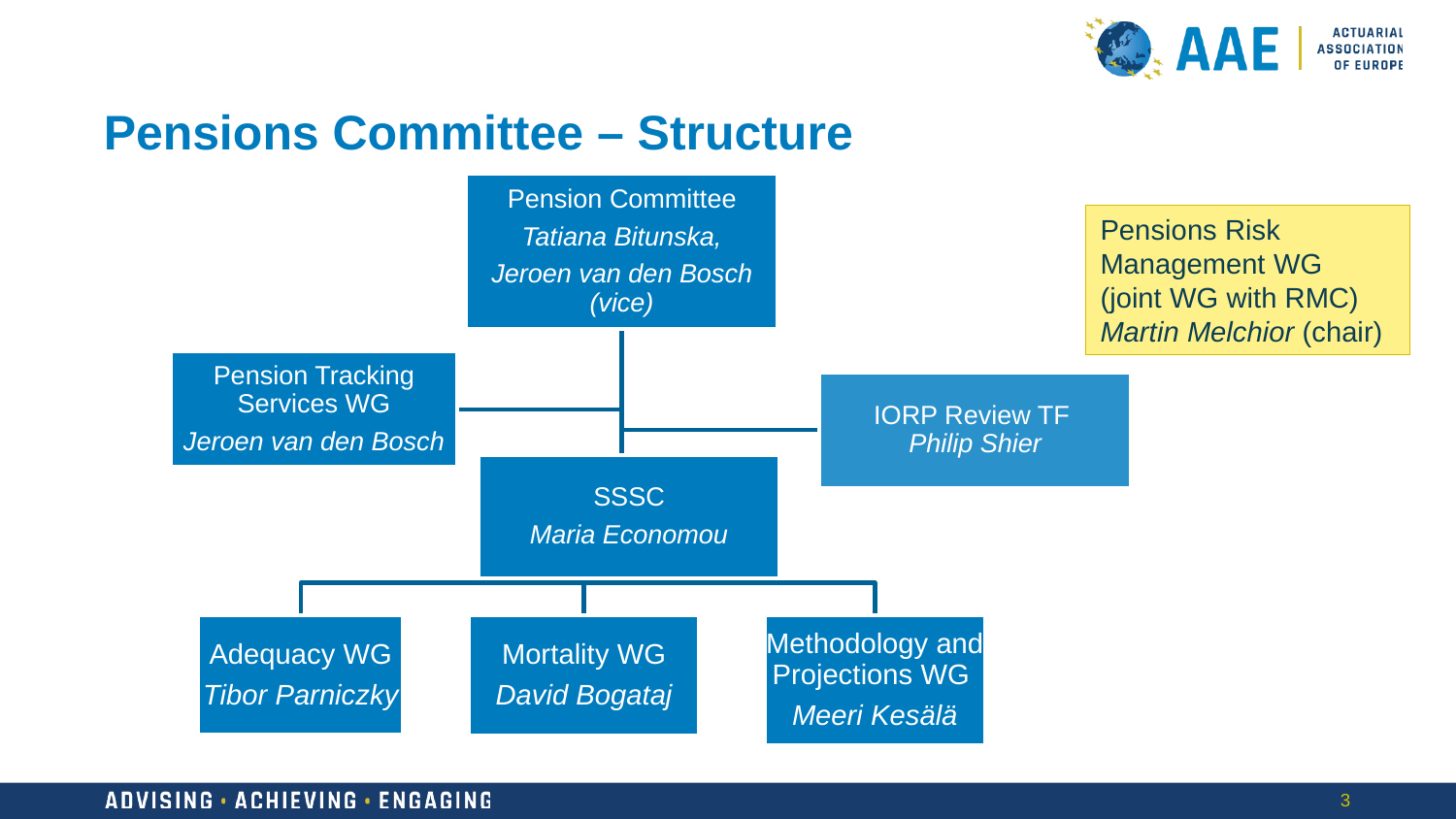

# Pensions Committee – Structure
Pension Committee
Tatiana Bitunska,
Jeroen van den Bosch (vice)
Adequacy WG
Tibor Parniczky
Mortality WG
David Bogataj
Methodology and Projections WG
Meeri Kesälä
Pension Tracking Services WG
Jeroen van den Bosch
IORP Review TF
Philip Shier
SSSC
Maria Economou

Pensions Risk Management WG
(joint WG with RMC)
Martin Melchior (chair)

3